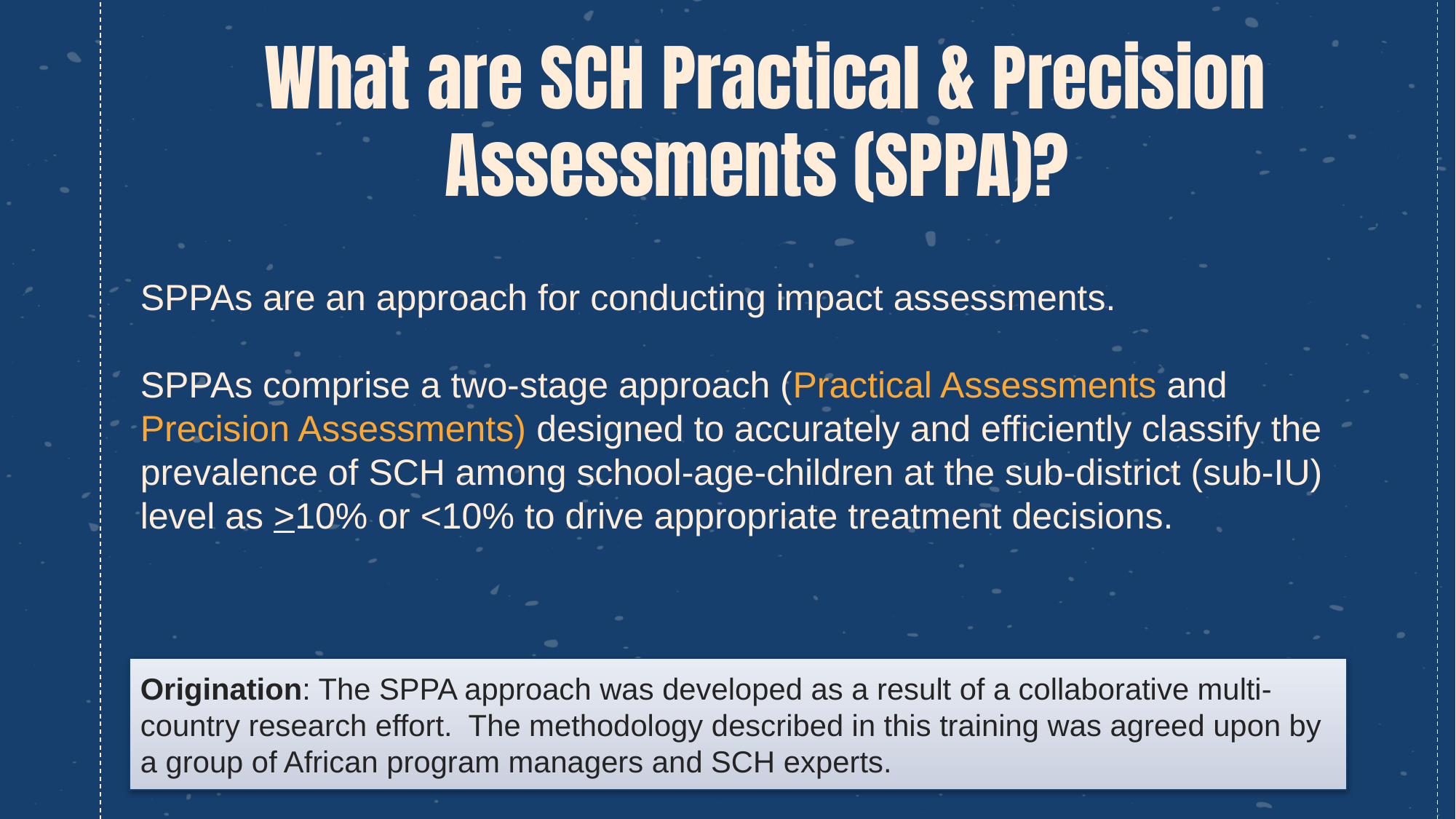

# What are SCH Practical & Precision Assessments (SPPA)?
SPPAs are an approach for conducting impact assessments.

SPPAs comprise a two-stage approach (Practical Assessments and Precision Assessments) designed to accurately and efficiently classify the prevalence of SCH among school-age-children at the sub-district (sub-IU) level as >10% or <10% to drive appropriate treatment decisions.

Origination: The SPPA approach was developed as a result of a collaborative multi-country research effort.  The methodology described in this training was agreed upon by a group of African program managers and SCH experts.